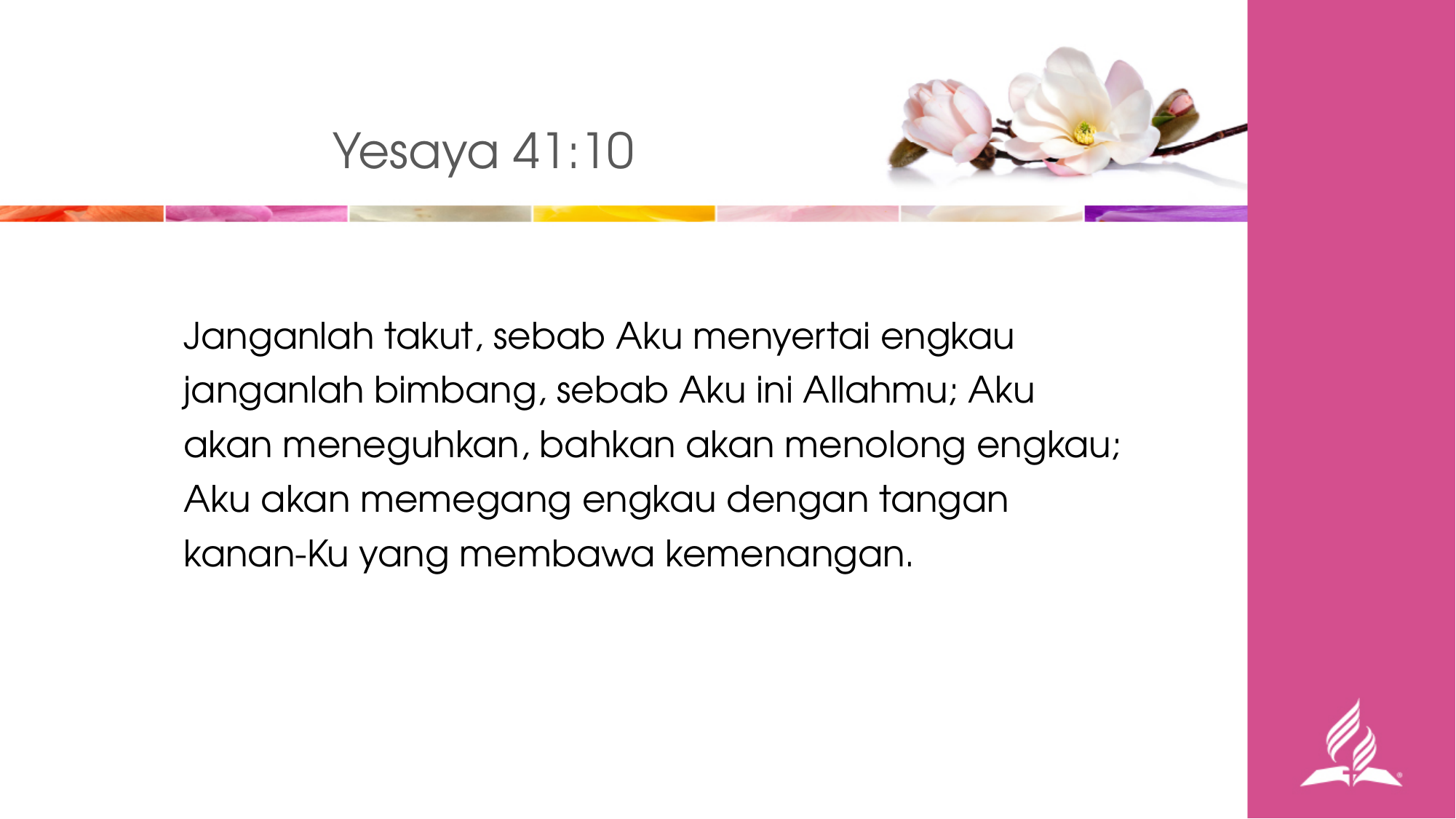

Yesaya 41:10
Janganlah takut, sebab Aku menyertai engkau
janganlah bimbang, sebab Aku ini Allahmu; Aku
akan meneguhkan, bahkan akan menolong engkau;
Aku akan memegang engkau dengan tangan
kanan-Ku yang membawa kemenangan.